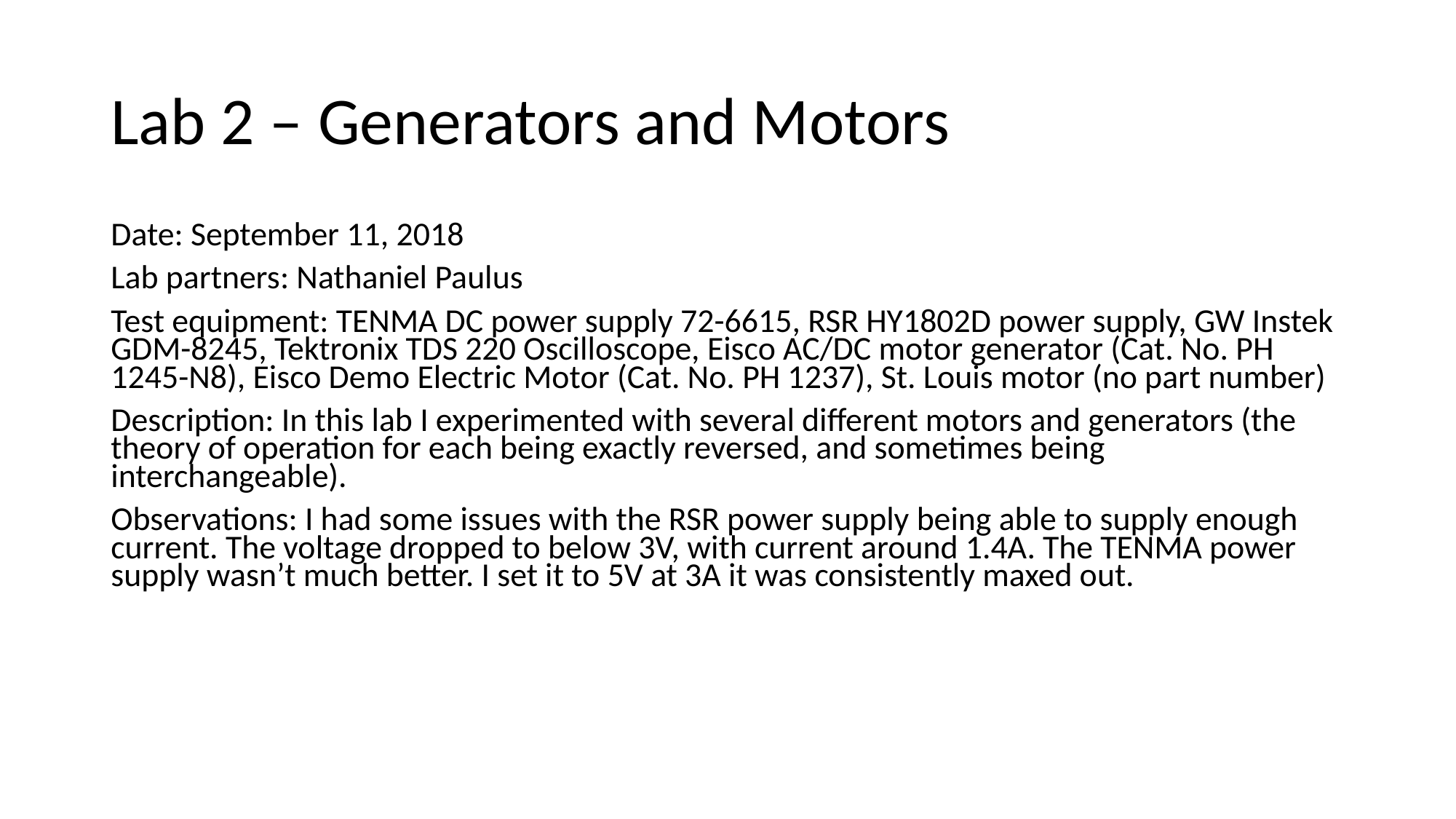

# Lab 2 – Generators and Motors
Date: September 11, 2018
Lab partners: Nathaniel Paulus
Test equipment: TENMA DC power supply 72-6615, RSR HY1802D power supply, GW Instek GDM-8245, Tektronix TDS 220 Oscilloscope, Eisco AC/DC motor generator (Cat. No. PH 1245-N8), Eisco Demo Electric Motor (Cat. No. PH 1237), St. Louis motor (no part number)
Description: In this lab I experimented with several different motors and generators (the theory of operation for each being exactly reversed, and sometimes being interchangeable).
Observations: I had some issues with the RSR power supply being able to supply enough current. The voltage dropped to below 3V, with current around 1.4A. The TENMA power supply wasn’t much better. I set it to 5V at 3A it was consistently maxed out.